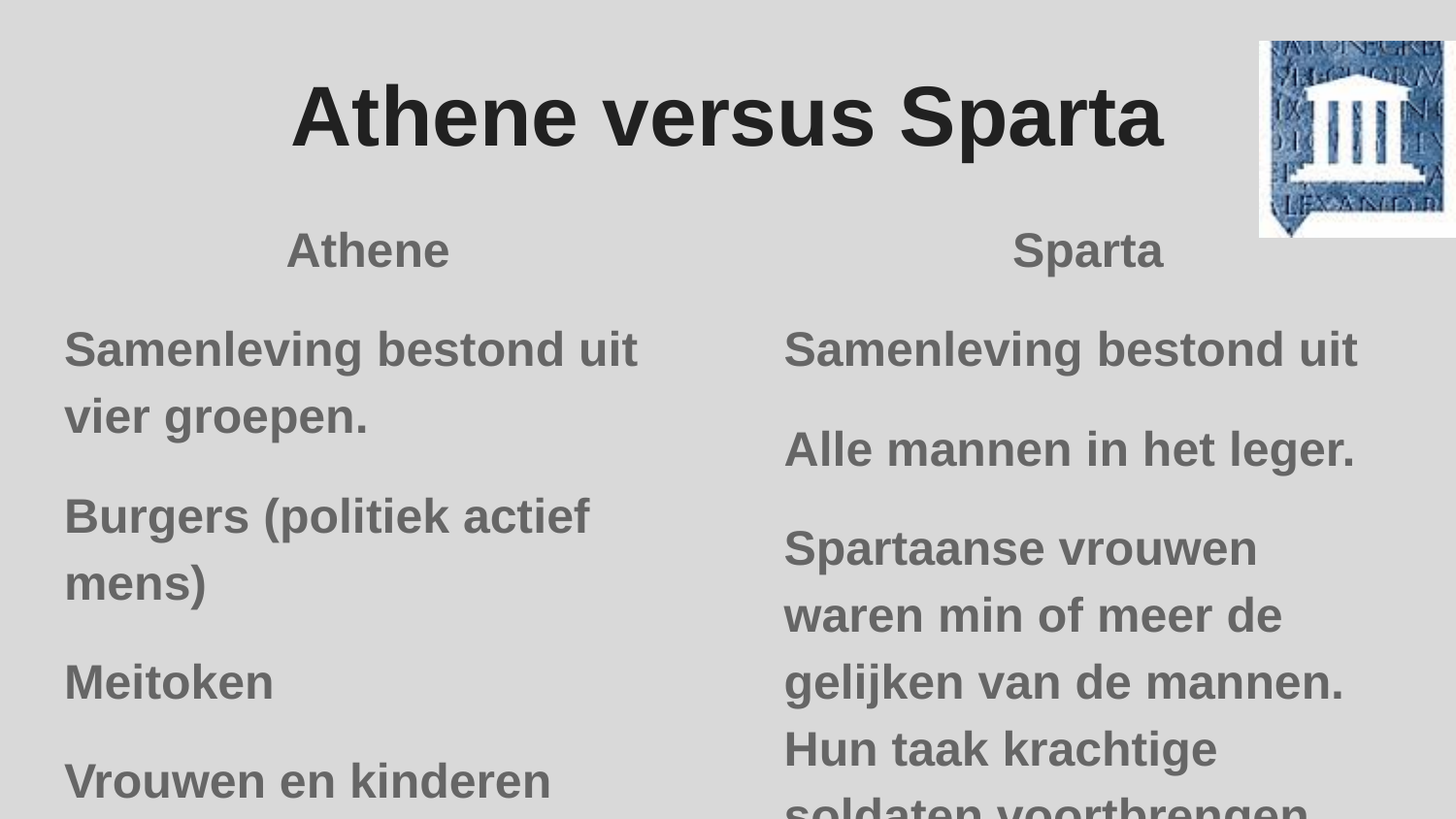

# Athene versus Sparta
Athene
Samenleving bestond uit vier groepen.
Burgers (politiek actief mens)
Meitoken
Vrouwen en kinderen
Slaven

Sparta
Samenleving bestond uit
Alle mannen in het leger.
Spartaanse vrouwen waren min of meer de gelijken van de mannen. Hun taak krachtige soldaten voortbrengen.
Overheersten omwonenden en rechteloze.